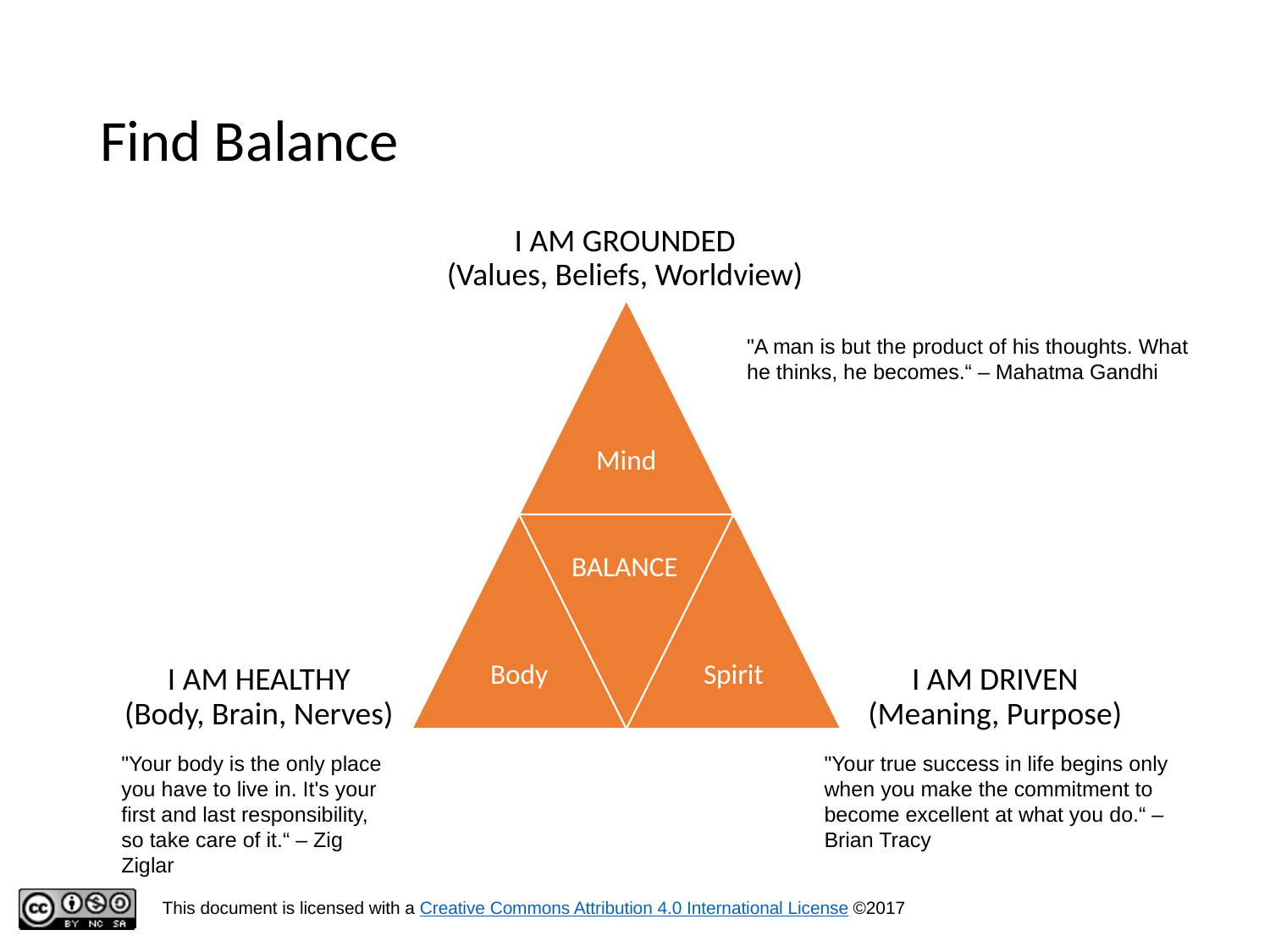

# Find Balance
I AM GROUNDED
(Values, Beliefs, Worldview)

Mind

Body

BALANCE

Spirit
"A man is but the product of his thoughts. What he thinks, he becomes.“ – Mahatma Gandhi
I AM HEALTHY
(Body, Brain, Nerves)
I AM DRIVEN
(Meaning, Purpose)
"Your body is the only place you have to live in. It's your first and last responsibility, so take care of it.“ – Zig Ziglar

"Your true success in life begins only when you make the commitment to become excellent at what you do.“ – Brian Tracy